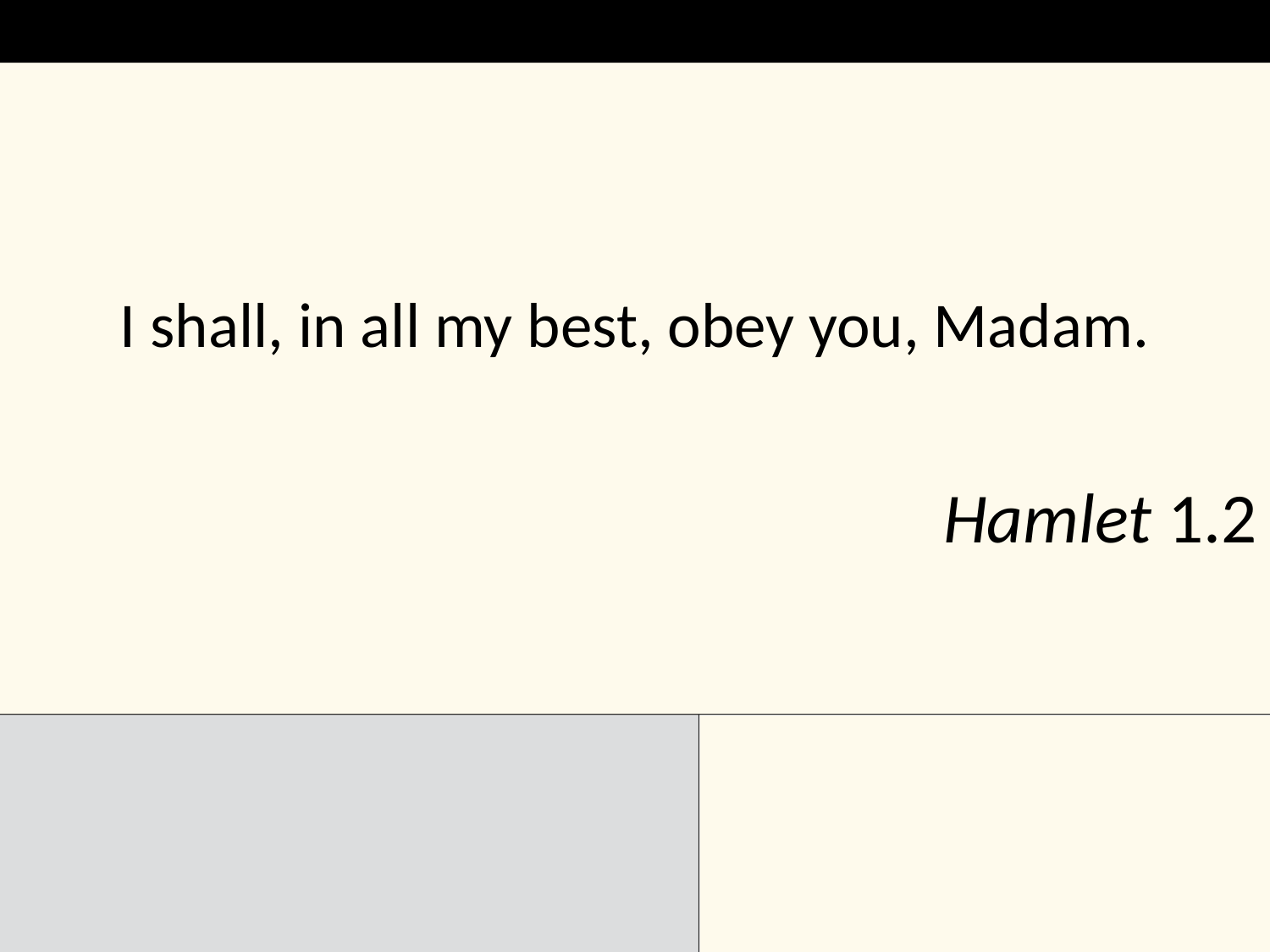

I shall, in all my best, obey you, Madam.

Hamlet 1.2